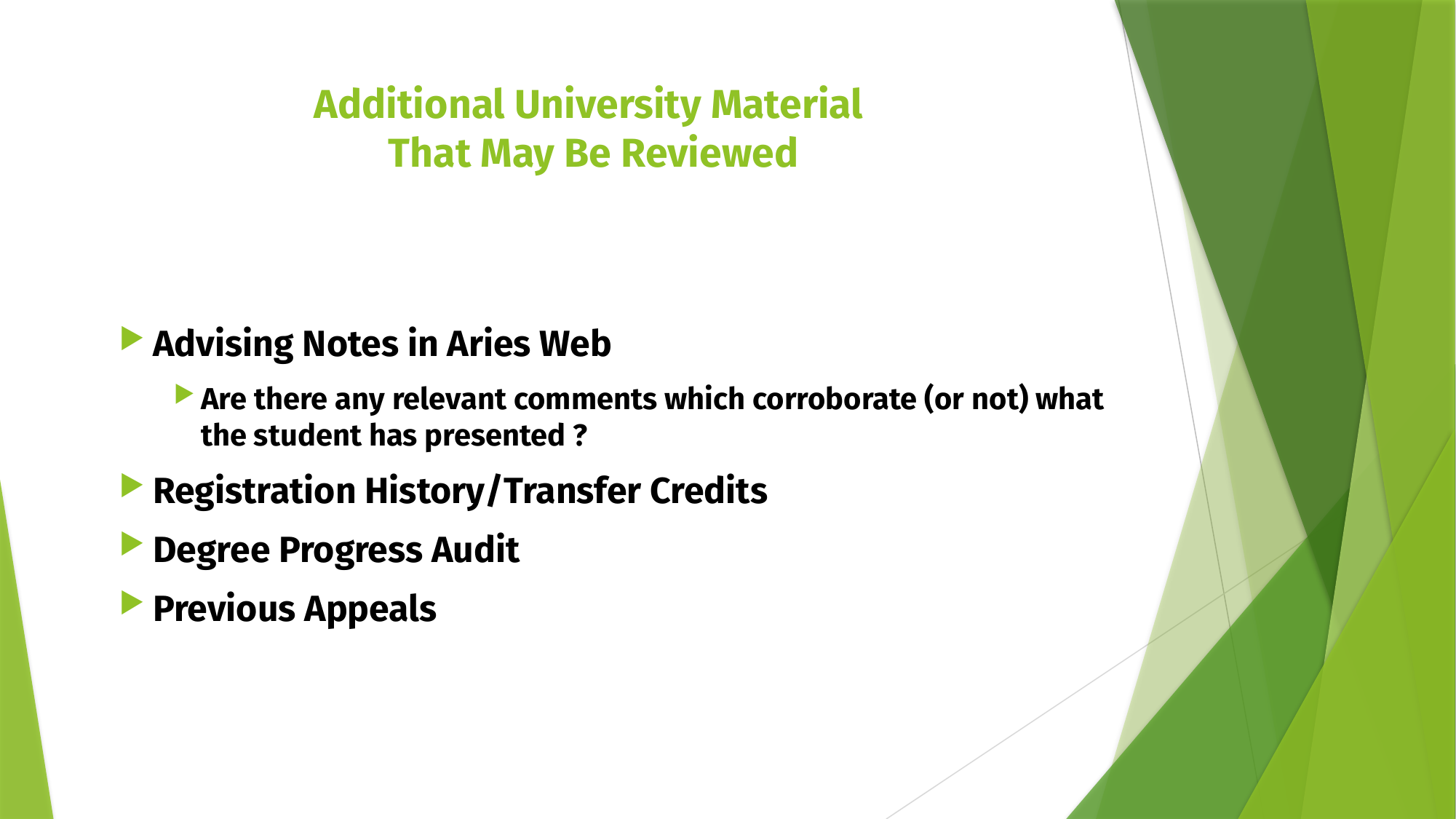

# Additional University Material That May Be Reviewed
Advising Notes in Aries Web
Are there any relevant comments which corroborate (or not) what the student has presented ?
Registration History/Transfer Credits
Degree Progress Audit
Previous Appeals